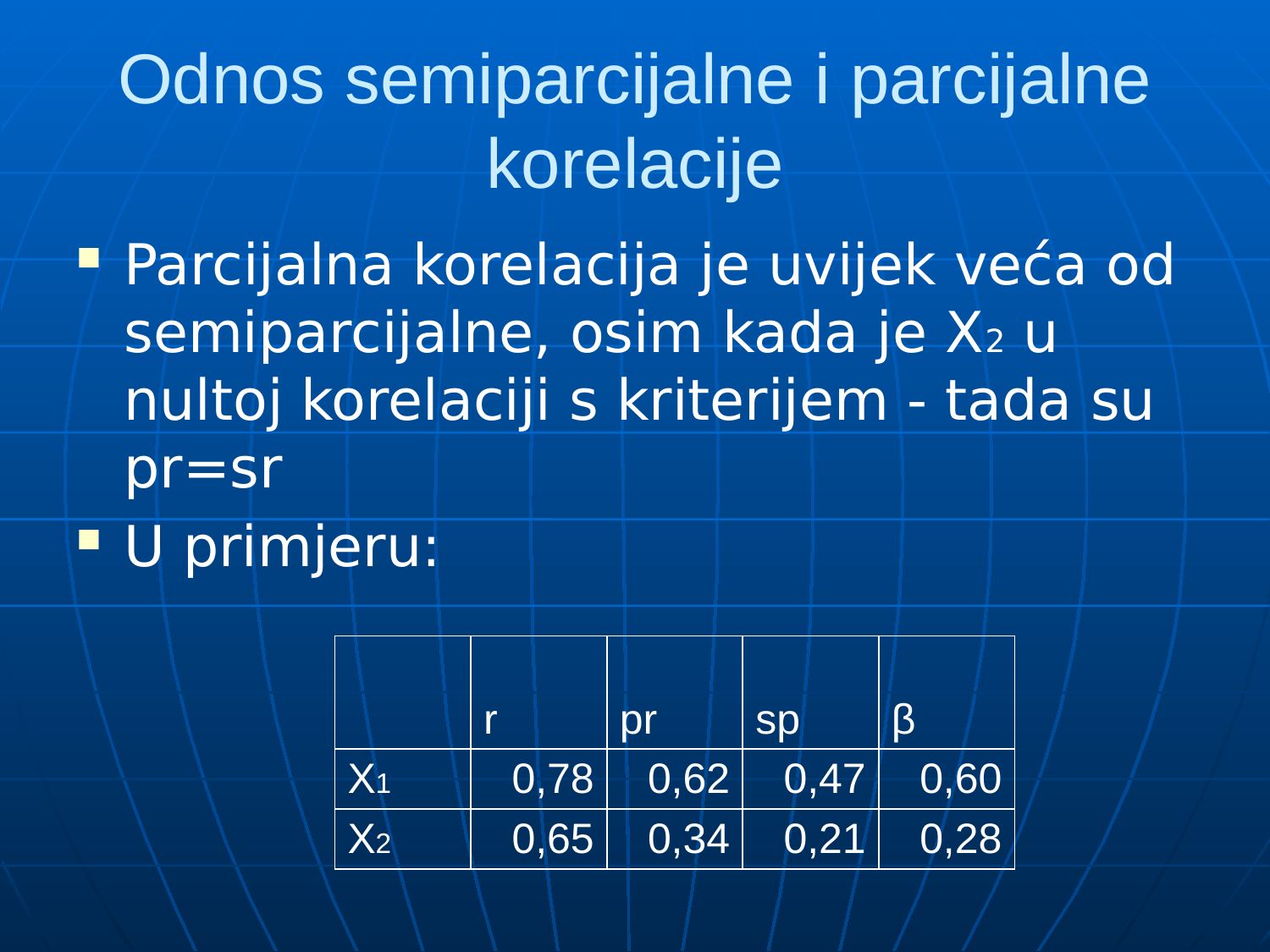

# Odnos semiparcijalne i parcijalne korelacije
Parcijalna korelacija je uvijek veća od semiparcijalne, osim kada je X2 u nultoj korelaciji s kriterijem - tada su pr=sr
U primjeru:

|  | r | pr | sp | β |
| --- | --- | --- | --- | --- |
| X1 | 0,78 | 0,62 | 0,47 | 0,60 |
| X2 | 0,65 | 0,34 | 0,21 | 0,28 |